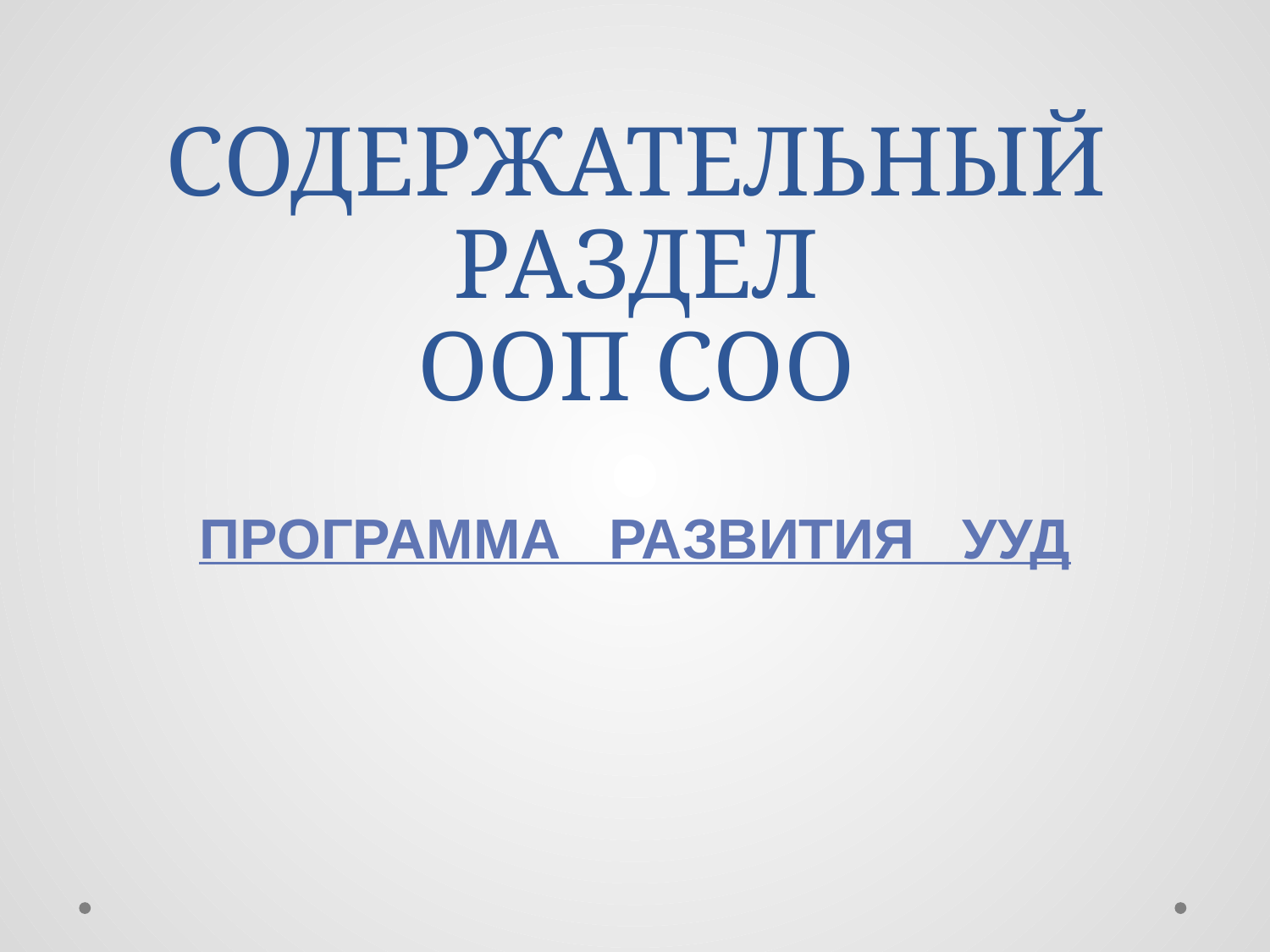

# СОДЕРЖАТЕЛЬНЫЙ РАЗДЕЛ ООП СОО
ПРОГРАММА   РАЗВИТИЯ   УУД